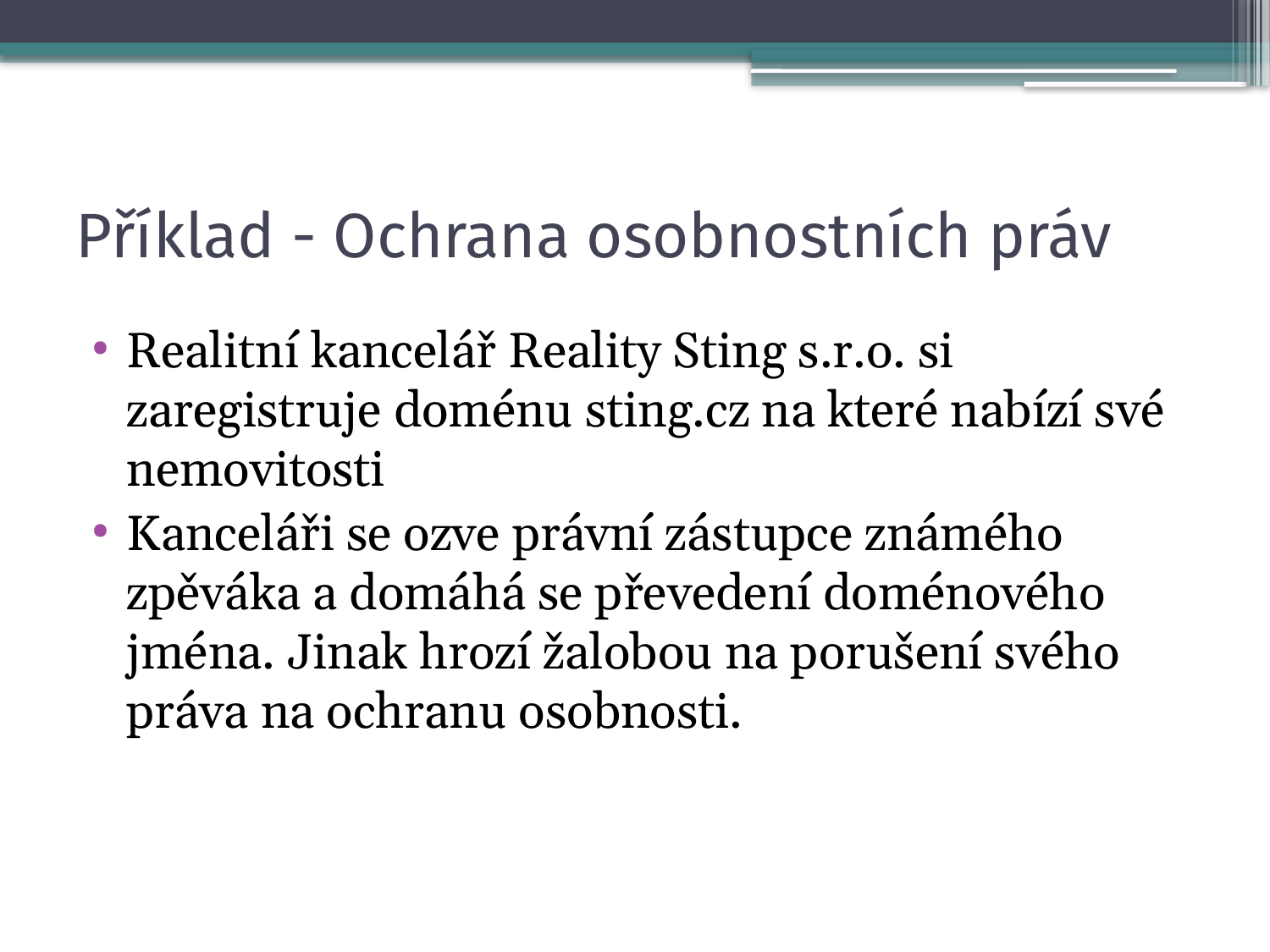

# Příklad - Ochrana osobnostních práv
Realitní kancelář Reality Sting s.r.o. si zaregistruje doménu sting.cz na které nabízí své nemovitosti
Kanceláři se ozve právní zástupce známého zpěváka a domáhá se převedení doménového jména. Jinak hrozí žalobou na porušení svého práva na ochranu osobnosti.